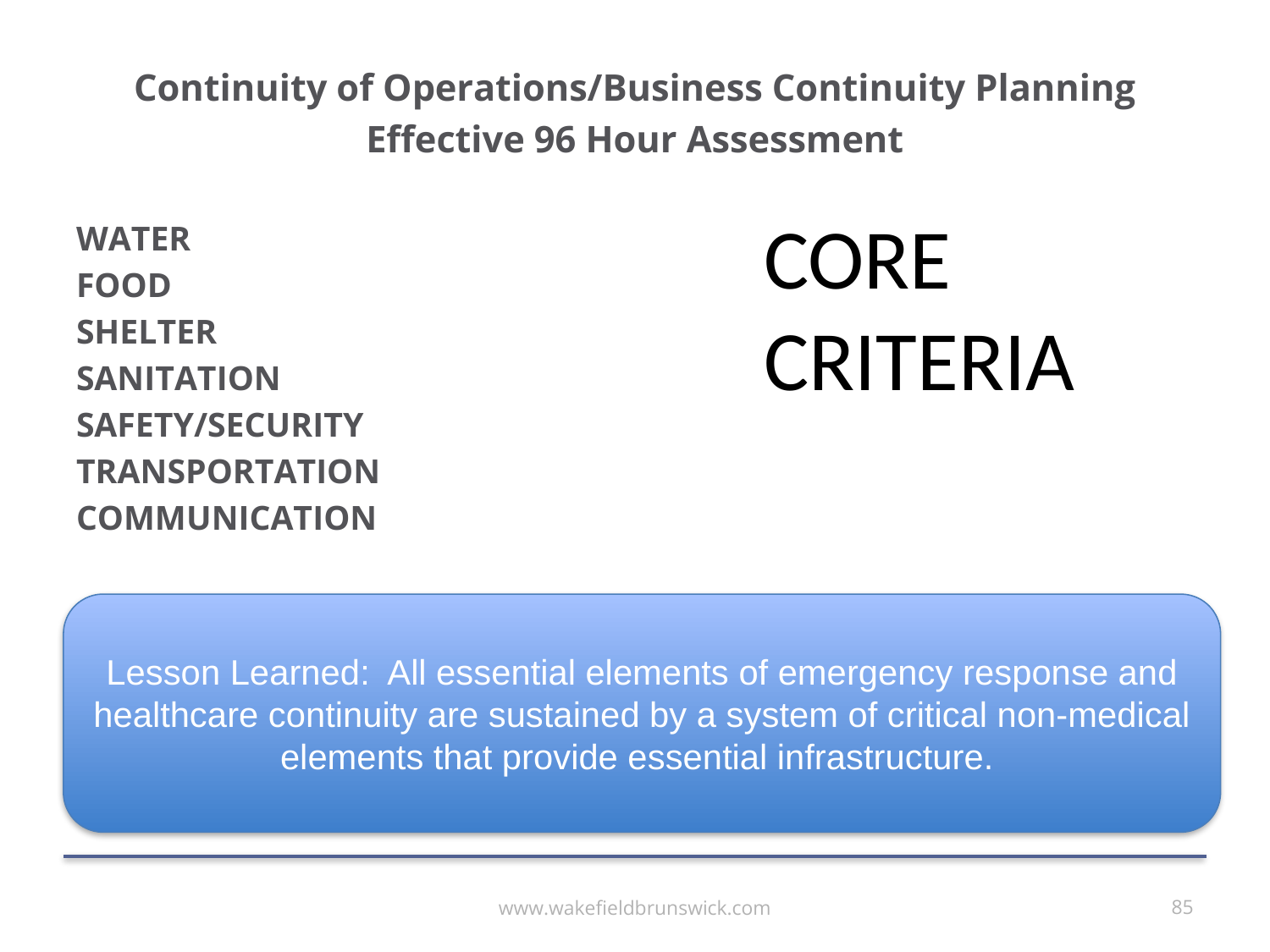

Continuity of Operations/Business Continuity Planning
Effective 96 Hour Assessment

WATER
FOOD
SHELTER
SANITATION
SAFETY/SECURITY
TRANSPORTATION
COMMUNICATION

CORE CRITERIA
Lesson Learned:  All essential elements of emergency response and healthcare continuity are sustained by a system of critical non-medical elements that provide essential infrastructure.
www.wakefieldbrunswick.com
85